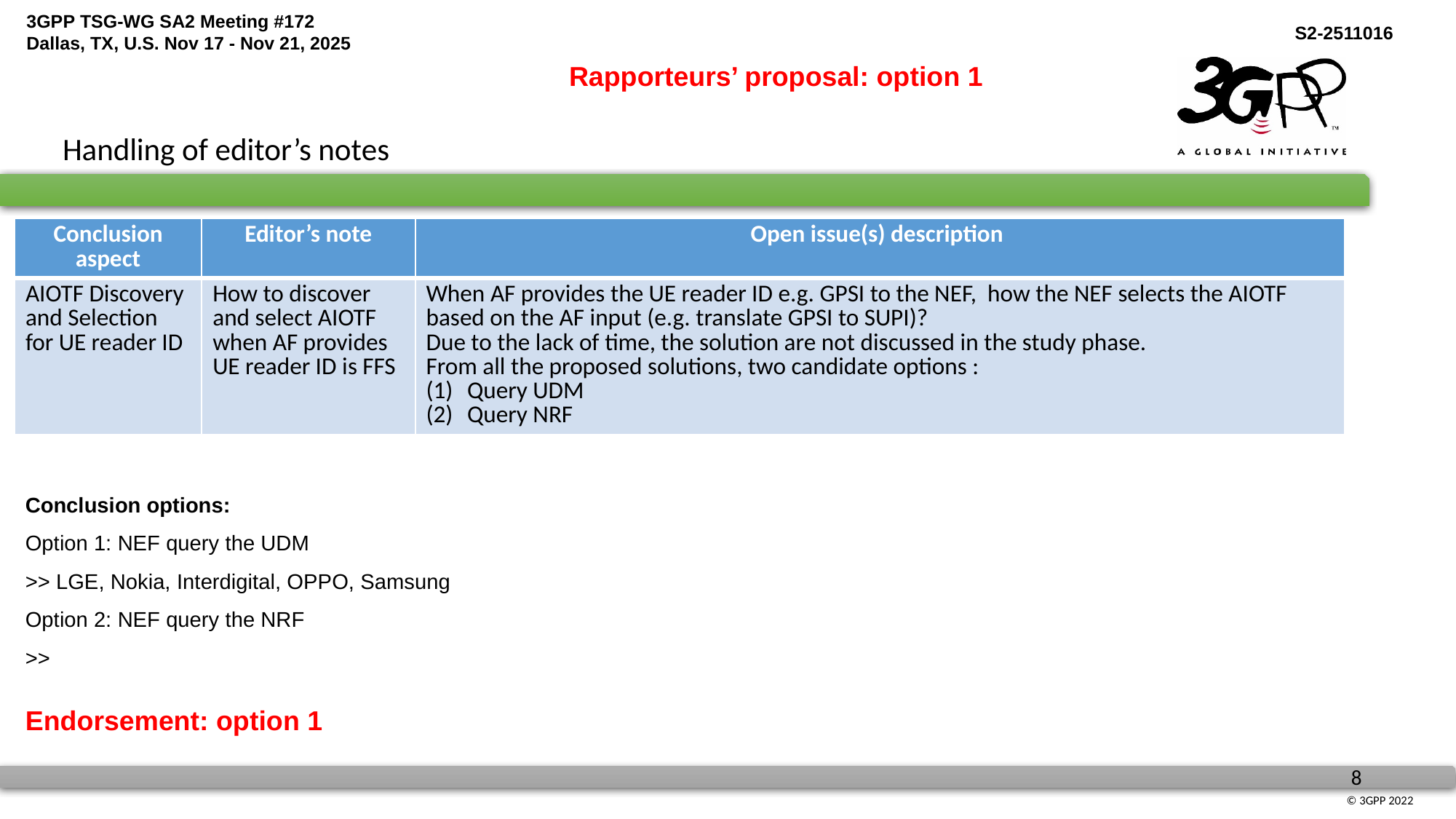

Rapporteurs’ proposal: option 1
Handling of editor’s notes
| Conclusion aspect | Editor’s note | Open issue(s) description |
| --- | --- | --- |
| AIOTF Discovery and Selection for UE reader ID | How to discover and select AIOTF when AF provides UE reader ID is FFS | When AF provides the UE reader ID e.g. GPSI to the NEF, how the NEF selects the AIOTF based on the AF input (e.g. translate GPSI to SUPI)? Due to the lack of time, the solution are not discussed in the study phase. From all the proposed solutions, two candidate options : Query UDM Query NRF |
Conclusion options:
Option 1: NEF query the UDM
>> LGE, Nokia, Interdigital, OPPO, Samsung
Option 2: NEF query the NRF
>>
Endorsement: option 1